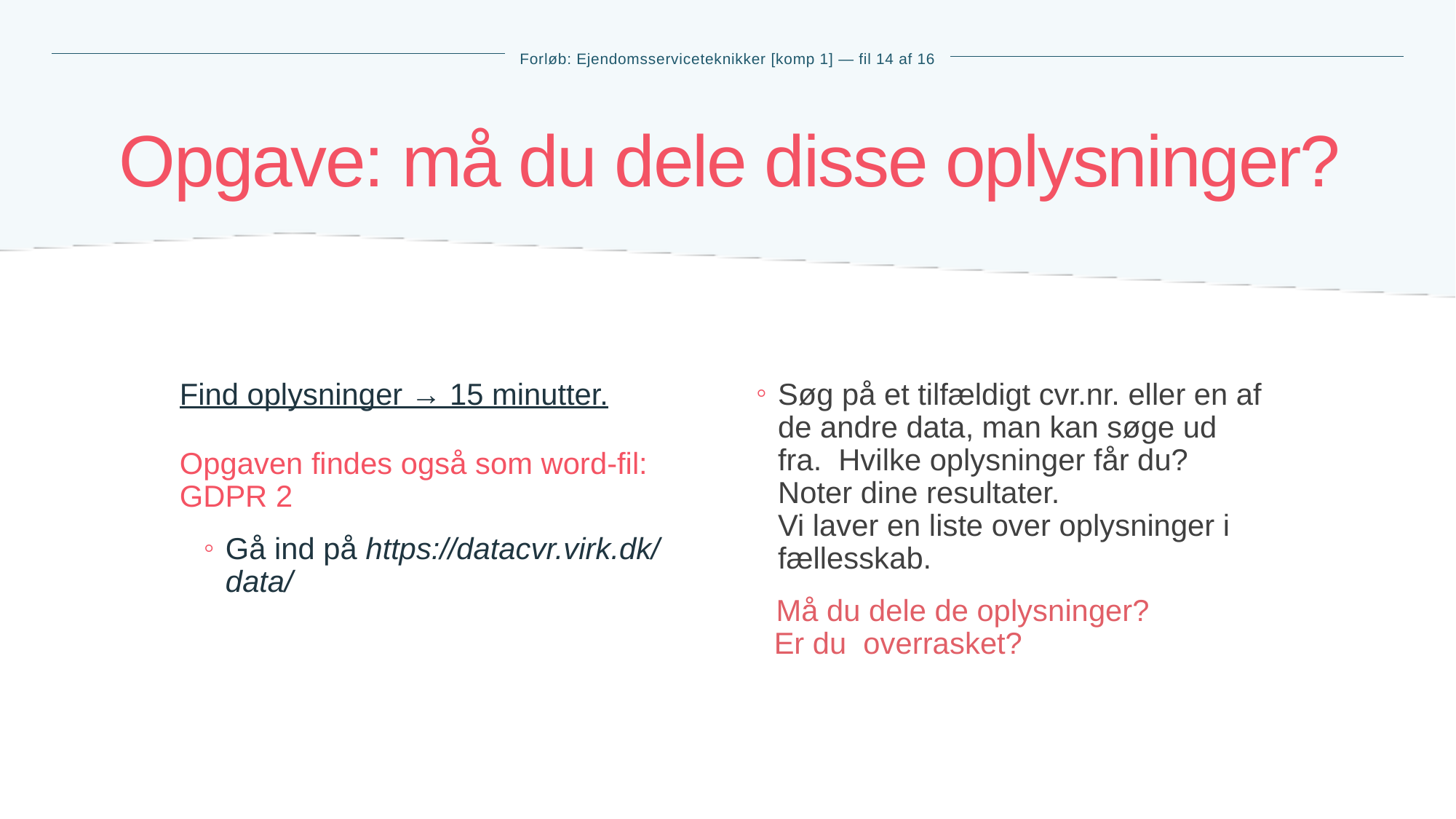

Opgave: må du dele disse oplysninger?
Find oplysninger → 15 minutter.
Opgaven findes også som word-fil: GDPR 2
Gå ind på https://datacvr.virk.dk/
data/
Søg på et tilfældigt cvr.nr. eller en af de andre data, man kan søge ud fra.  Hvilke oplysninger får du?
Noter dine resultater.
Vi laver en liste over oplysninger i fællesskab.
  Må du dele de oplysninger?
     Er du  overrasket?